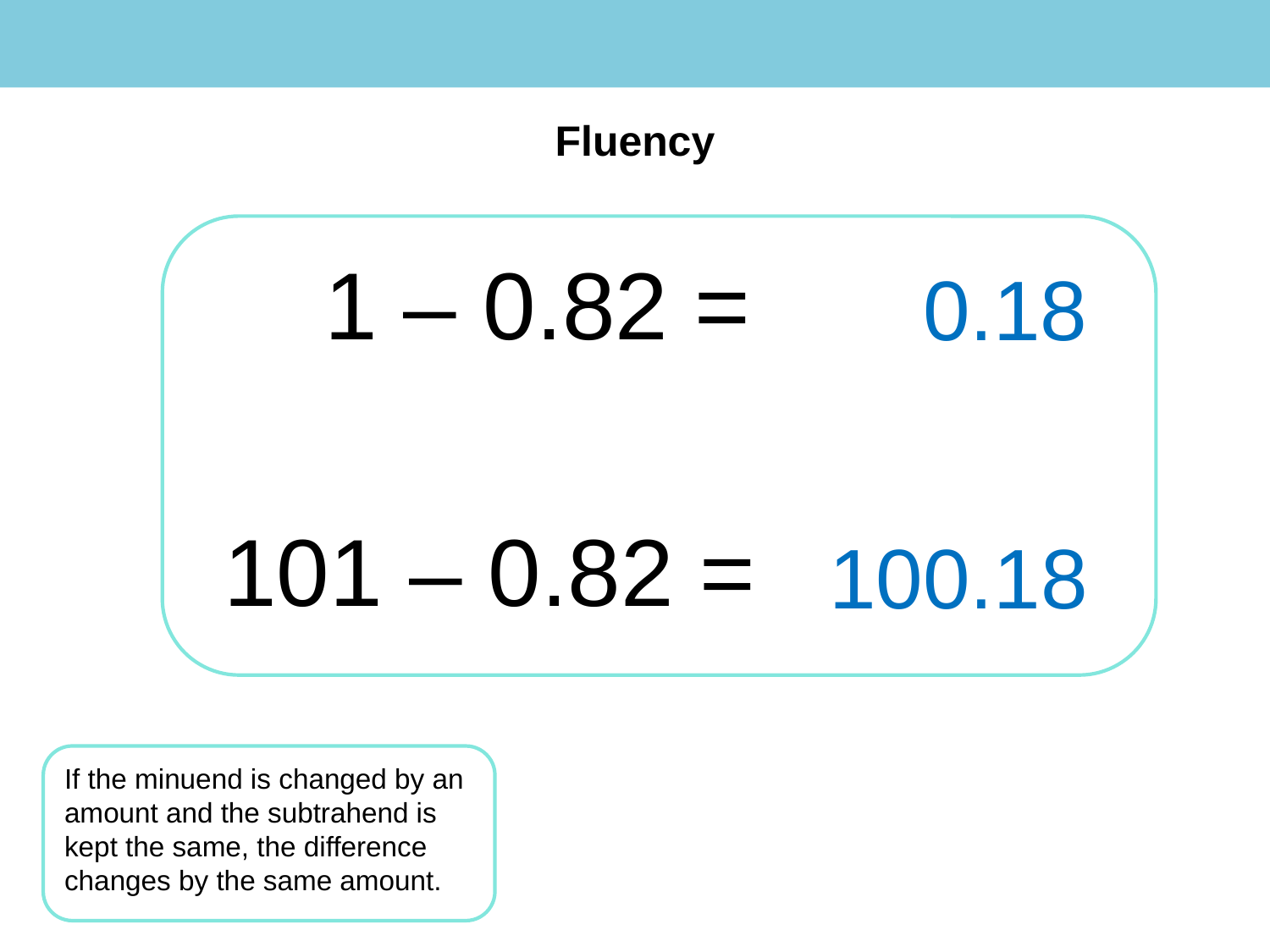

Fluency
	1 – 0.82 =

 101 – 0.82 =

0.18
100.18
If the minuend is changed by an amount and the subtrahend is kept the same, the difference changes by the same amount.